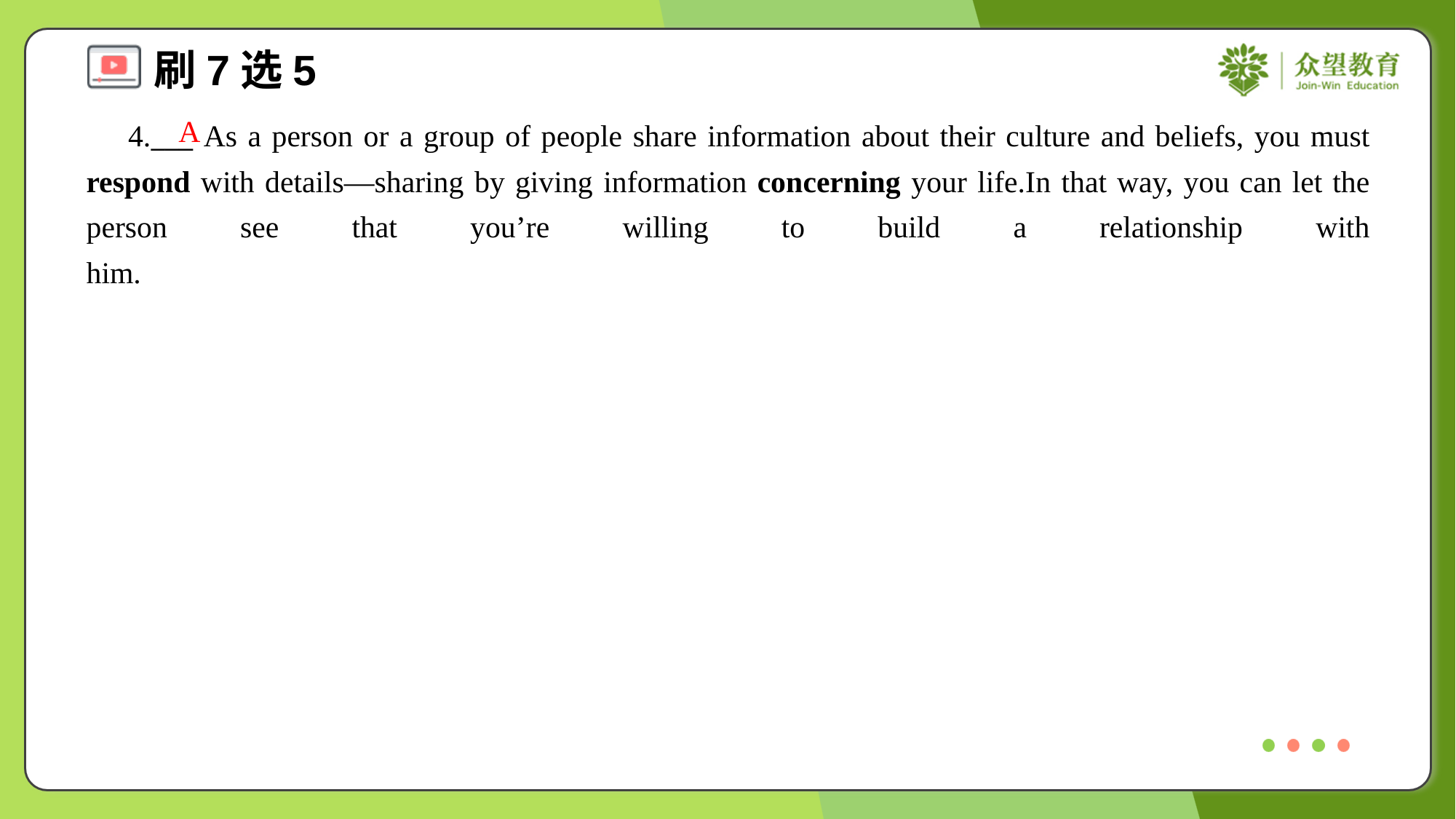

A
    4.___ As a person or a group of people share information about their culture and beliefs, you must respond with details—sharing by giving information concerning your life.In that way, you can let the person see that you’re willing to build a relationship with him.#4